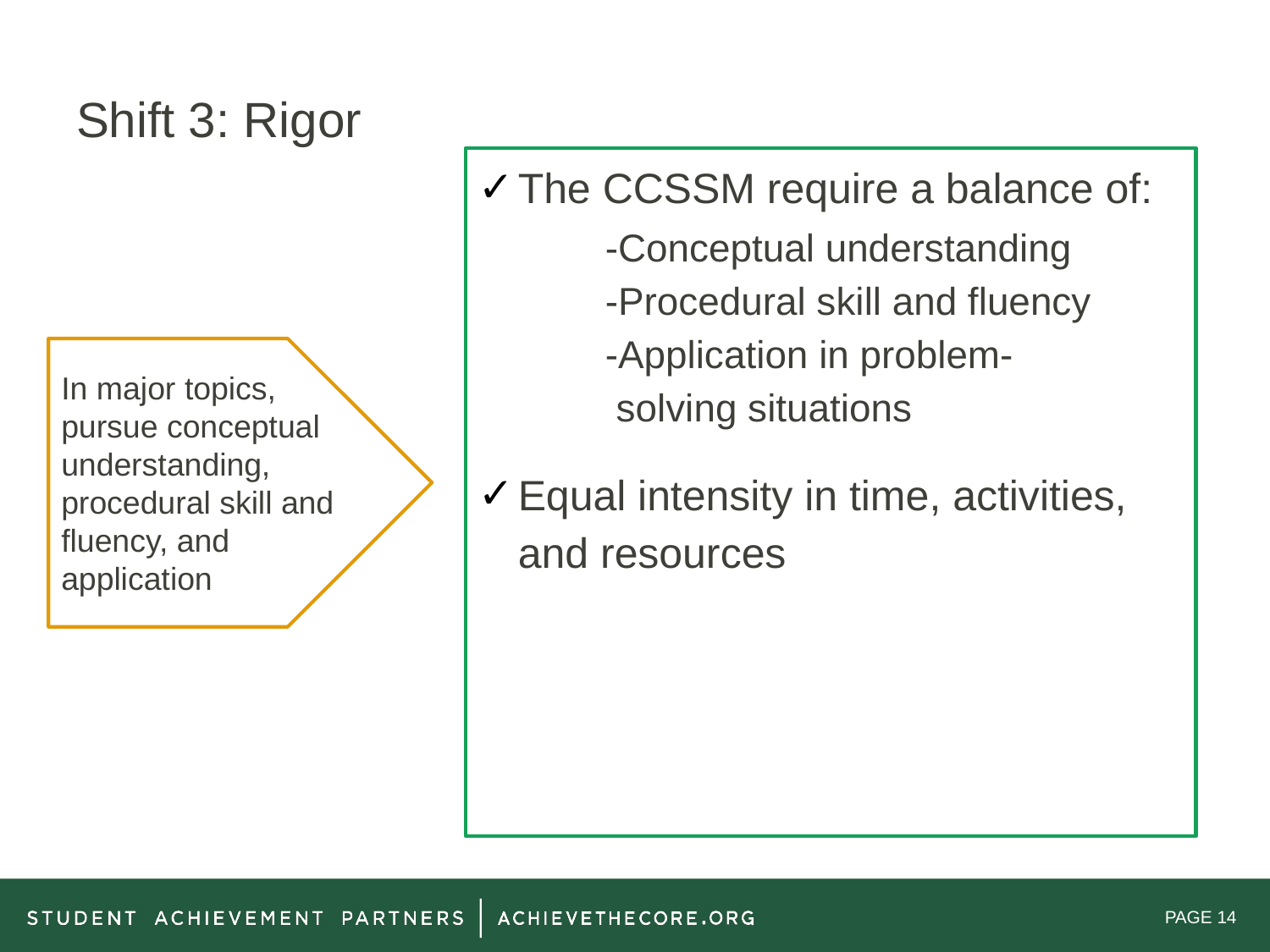

# Shift 3: Rigor
The CCSSM require a balance of:
	-Conceptual understanding
	-Procedural skill and fluency
	-Application in problem- 		 solving situations
Equal intensity in time, activities, and resources
In major topics, pursue conceptual understanding, procedural skill and fluency, and application